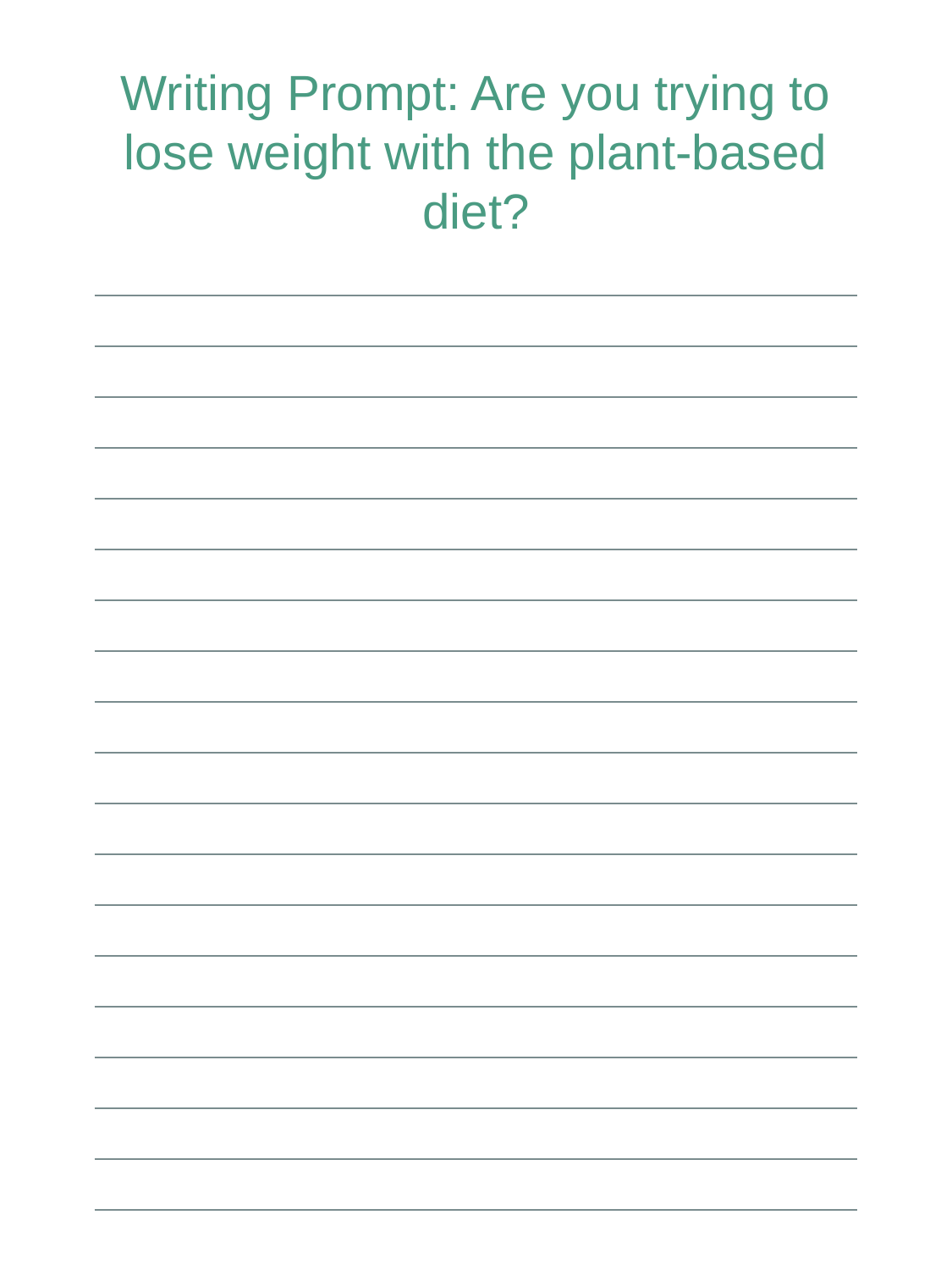

Writing Prompt: Are you trying to lose weight with the plant-based diet?
|  |
| --- |
|  |
|  |
|  |
|  |
|  |
|  |
|  |
|  |
|  |
|  |
|  |
|  |
|  |
|  |
|  |
|  |
|  |